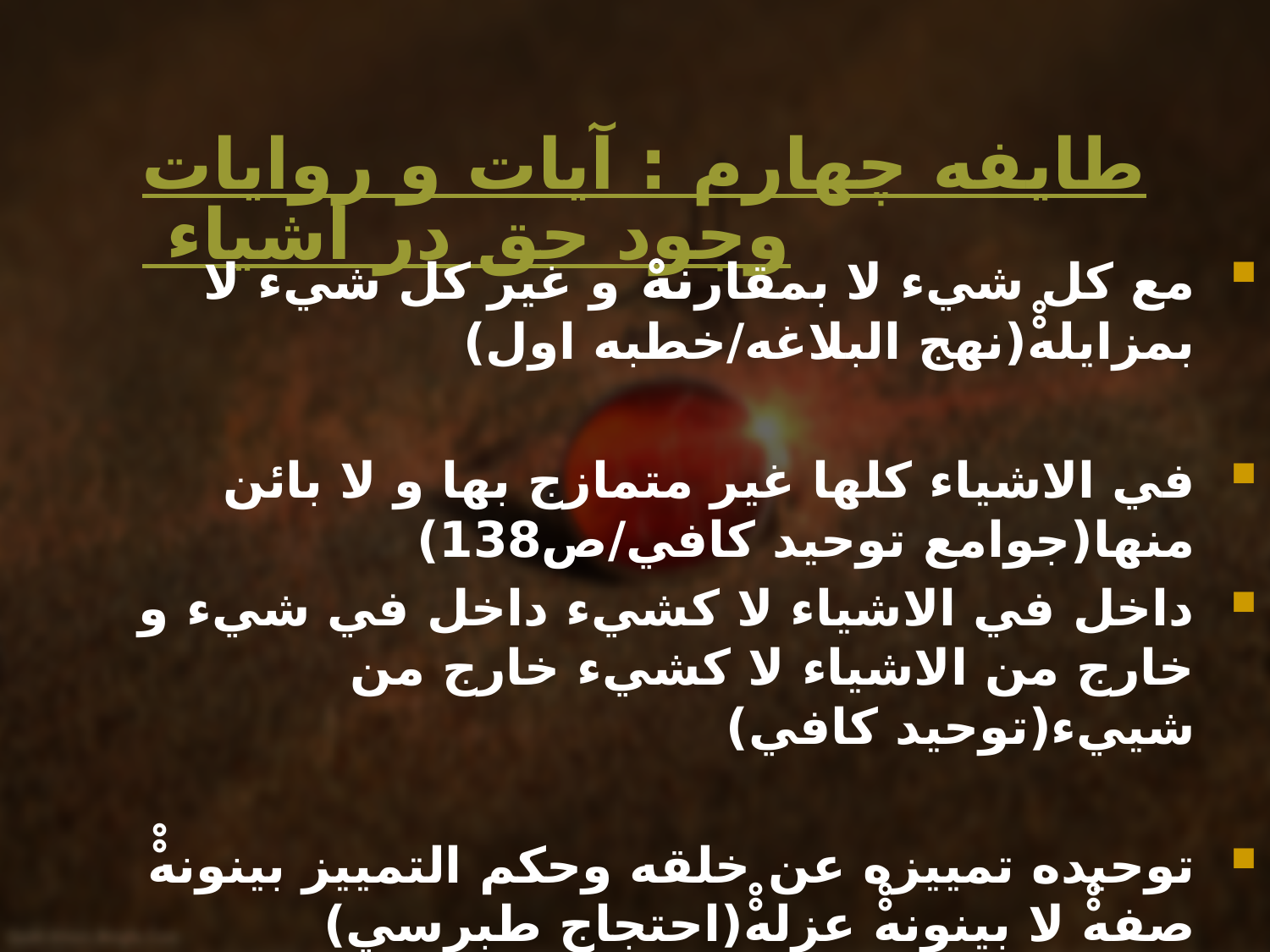

# طايفه چهارم : آيات و روايات وجود حق در اشياء
مع کل شيء لا بمقارنهْْ و غير کل شيء لا بمزايلهْْ(نهج البلاغه/خطبه اول)

في الاشياء کلها غير متمازج بها و لا بائن منها(جوامع توحيد کافي/ص138)
داخل في الاشياء لا کشيء داخل في شيء و خارج من الاشياء لا کشيء خارج من شييء(توحيد کافي)

توحيده تمييزه عن خلقه وحکم التمييز بينونهْْ صفهْْ لا بينونهْْ عزلهْْ(احتجاج طبرسي)